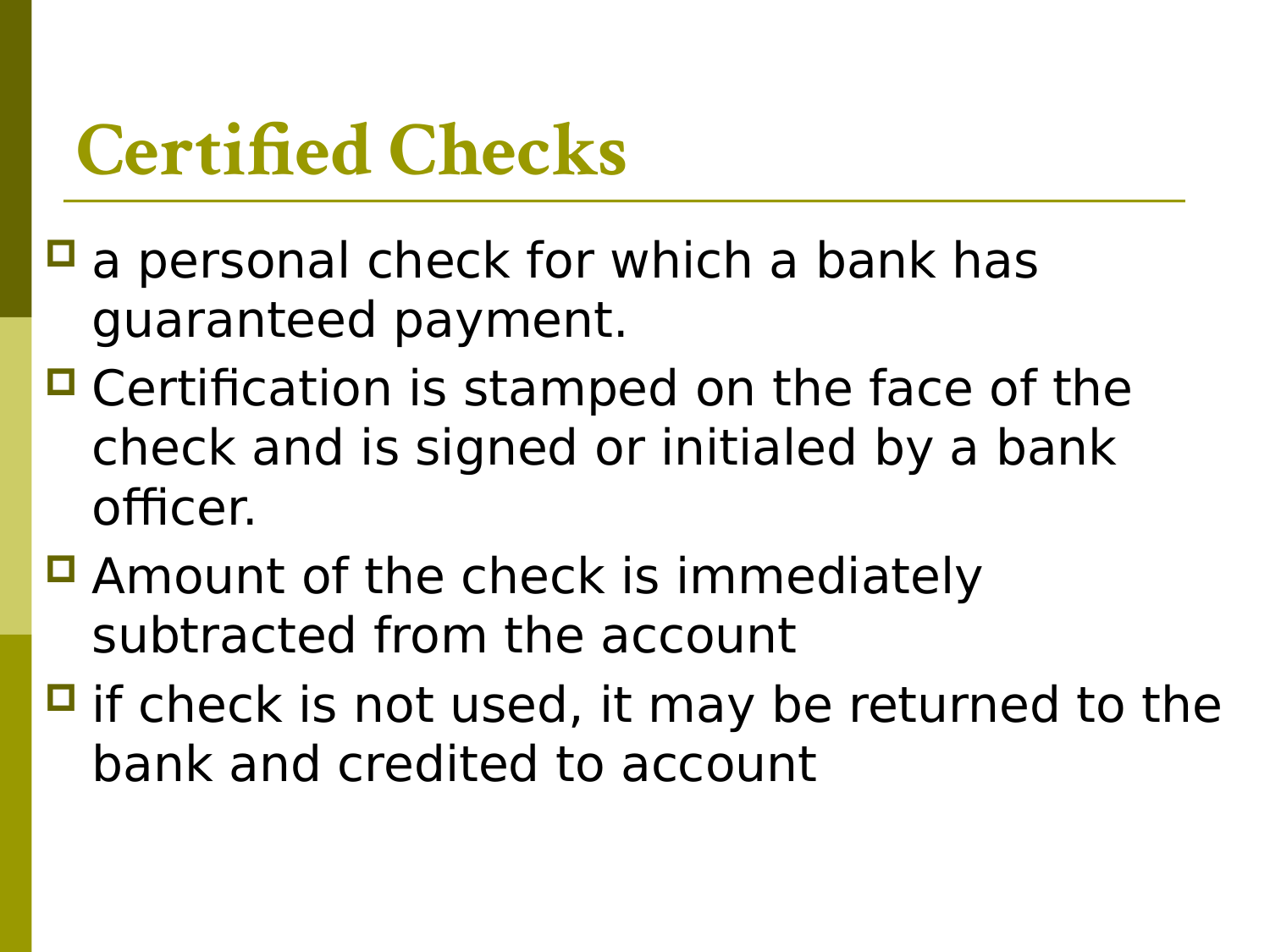

# Certified Checks
a personal check for which a bank has guaranteed payment.
Certification is stamped on the face of the check and is signed or initialed by a bank officer.
Amount of the check is immediately subtracted from the account
if check is not used, it may be returned to the bank and credited to account